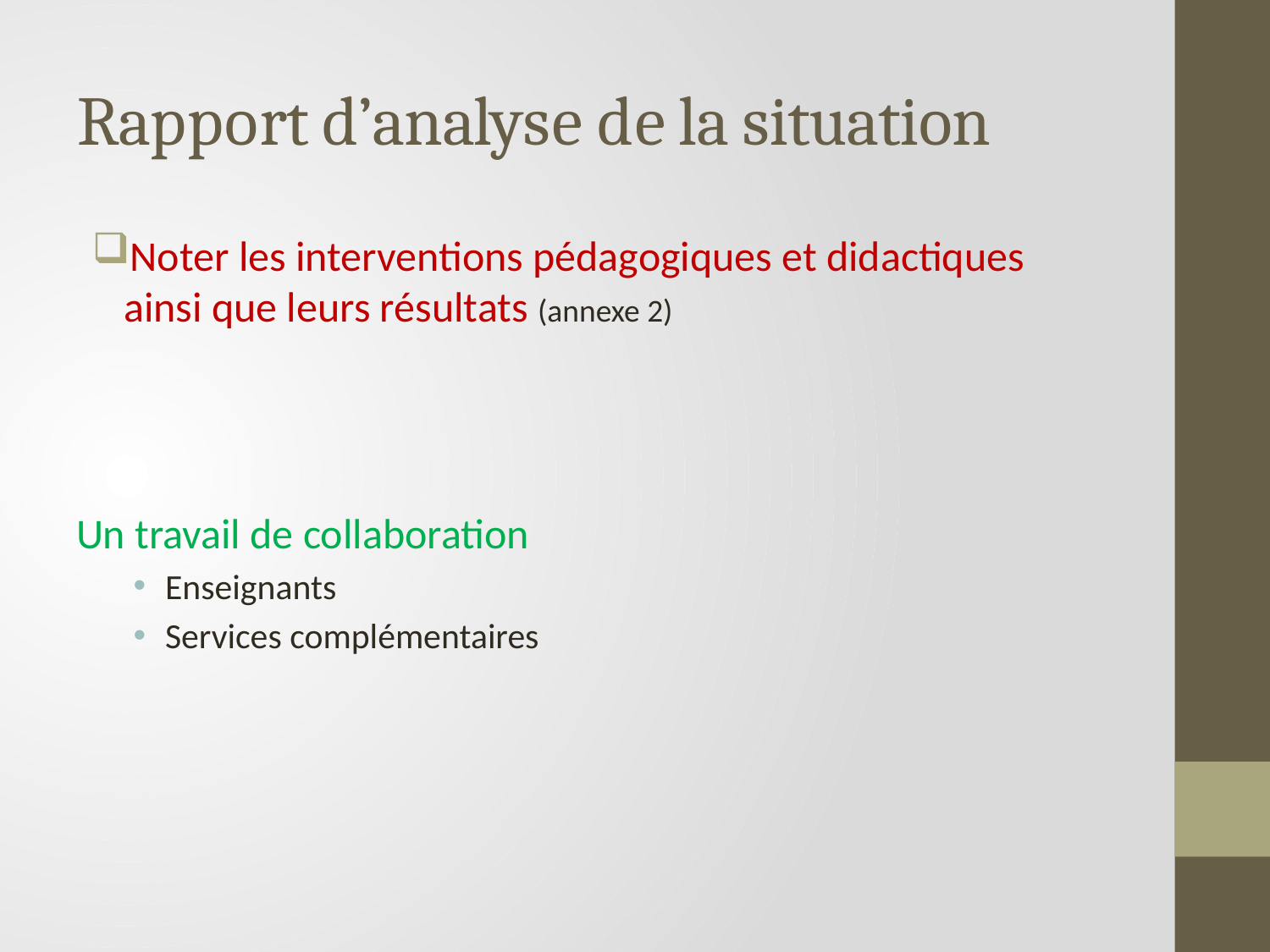

# Rapport d’analyse de la situation
Noter les interventions pédagogiques et didactiques ainsi que leurs résultats (annexe 2)

Un travail de collaboration
Enseignants
Services complémentaires